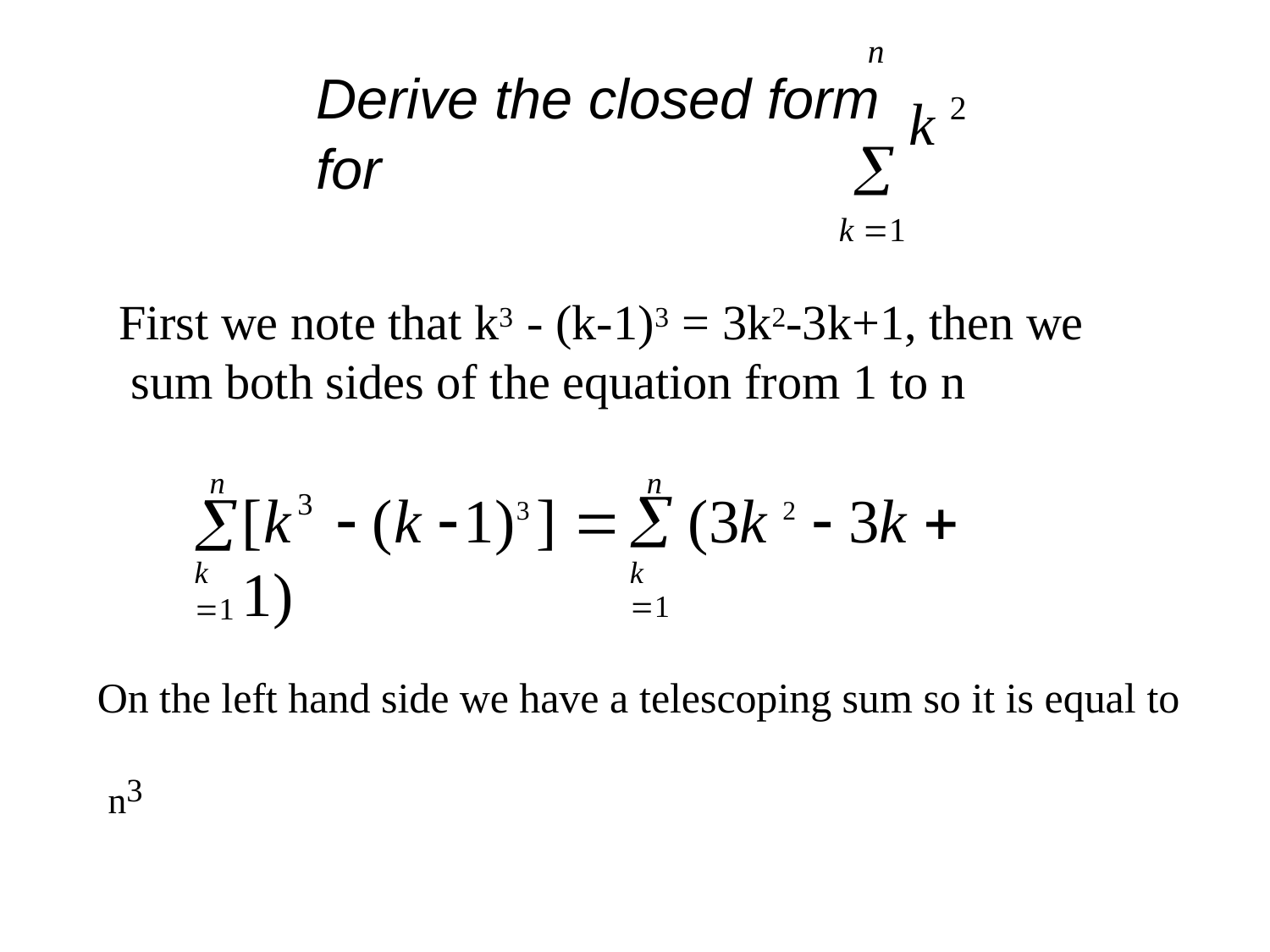

# k 2
n
Derive the closed form for	∑
k =1
First we note that k3 - (k-1)3 = 3k2-3k+1, then we  sum both sides of the equation from 1 to n
n	n
[k	− (k −1)3 ] =	(3k 2  − 3k + 1)
3
∑
∑
k =1
k =1
On the left hand side we have a telescoping sum so it is equal to  n3